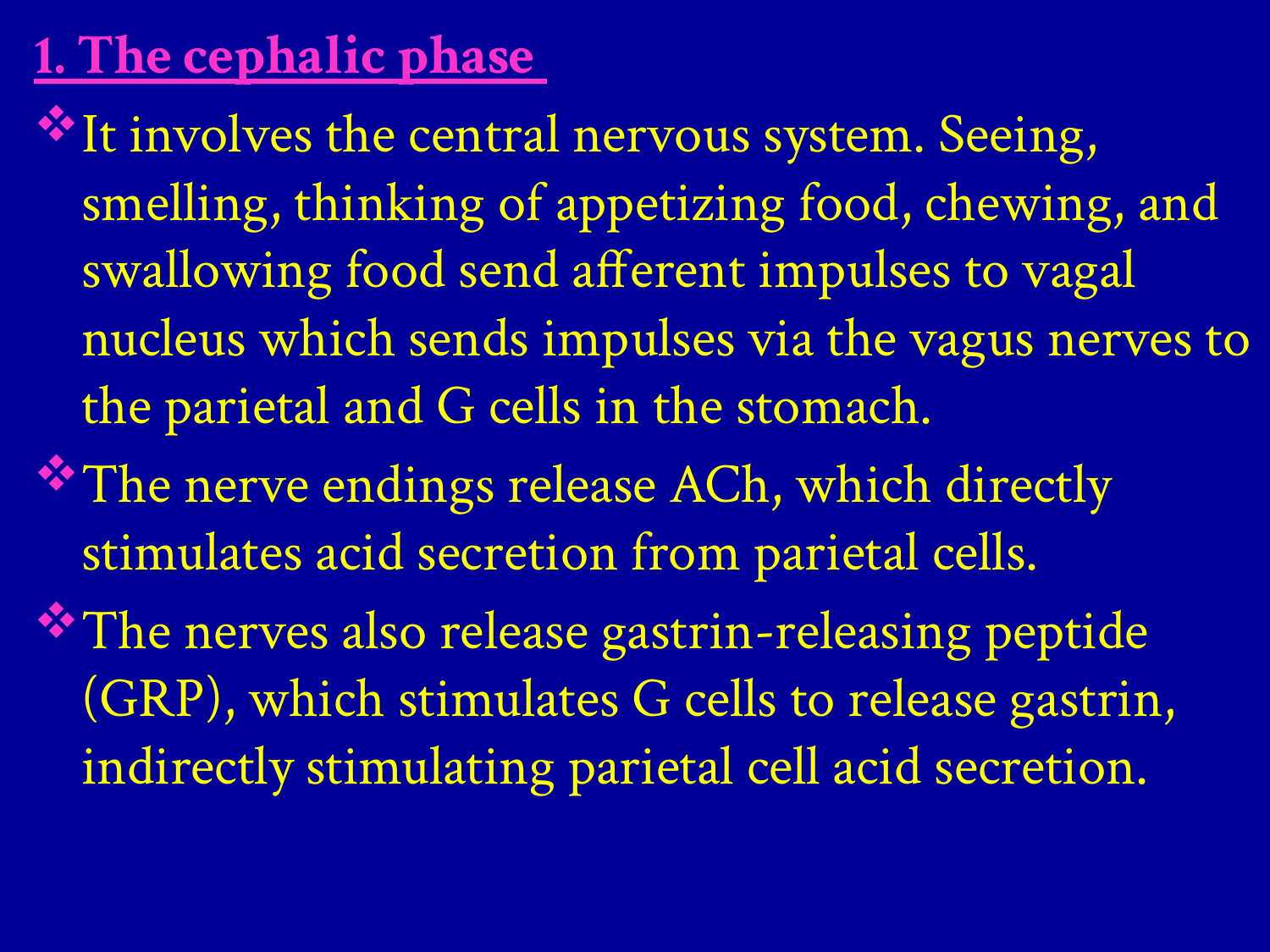

1. The cephalic phase
It involves the central nervous system. Seeing, smelling, thinking of appetizing food, chewing, and swallowing food send afferent impulses to vagal nucleus which sends impulses via the vagus nerves to the parietal and G cells in the stomach.
The nerve endings release ACh, which directly stimulates acid secretion from parietal cells.
The nerves also release gastrin-releasing peptide (GRP), which stimulates G cells to release gastrin, indirectly stimulating parietal cell acid secretion.